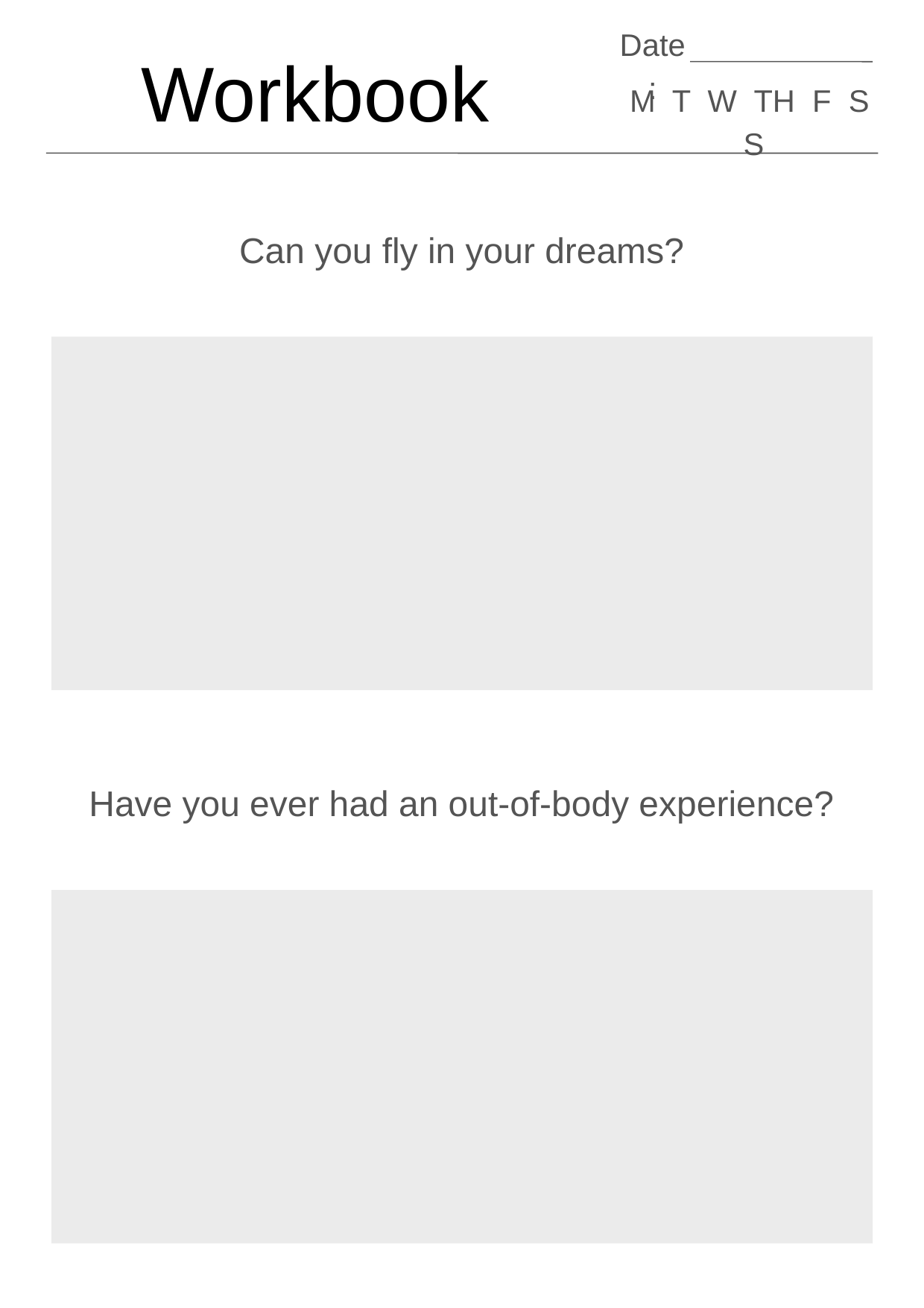

Date:
Workbook

M  T  W  TH  F  S  S

Can you fly in your dreams?

Have you ever had an out-of-body experience?